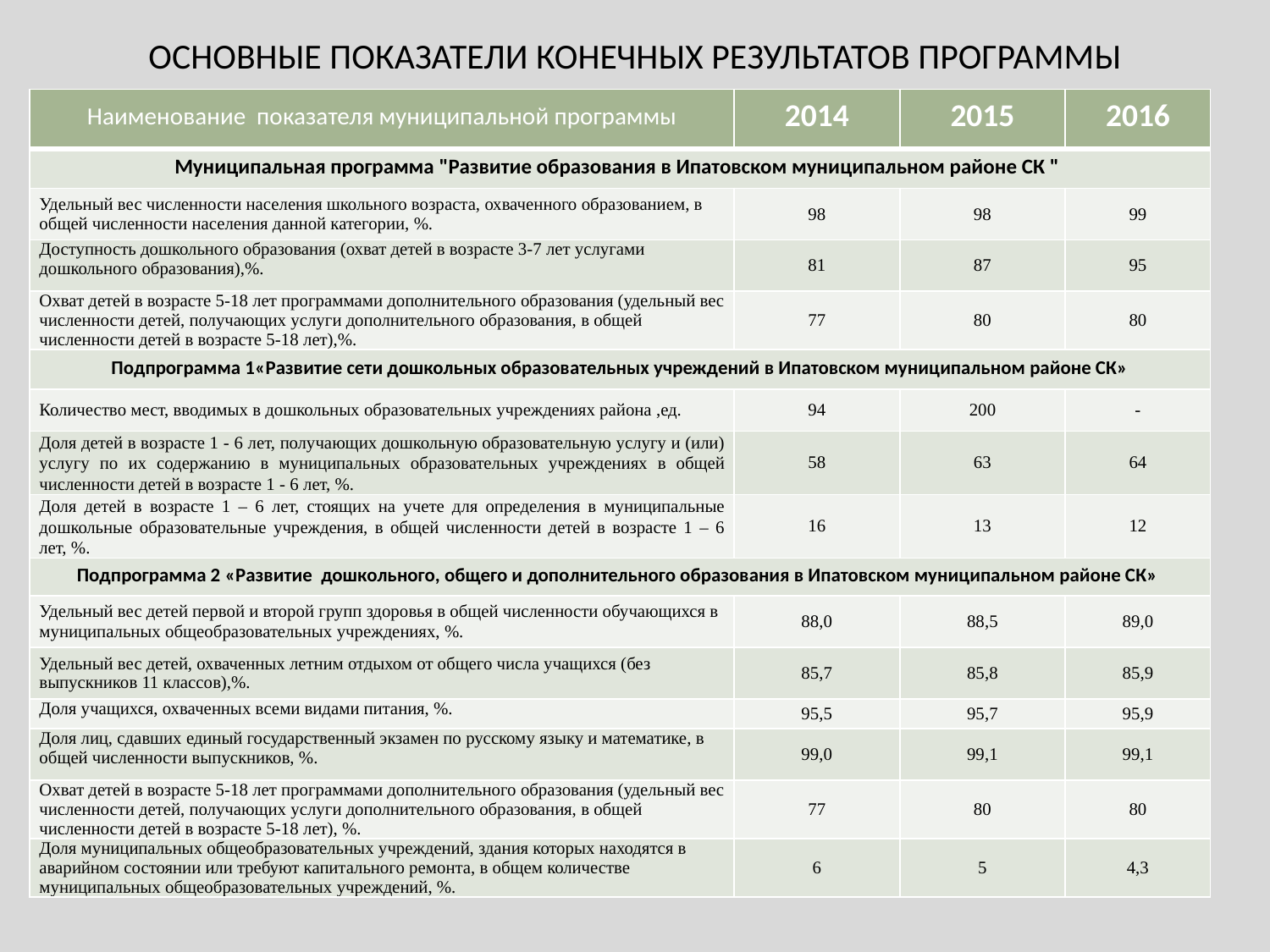

# ОСНОВНЫЕ ПОКАЗАТЕЛИ КОНЕЧНЫХ РЕЗУЛЬТАТОВ ПРОГРАММЫ
| Наименование показателя муниципальной программы | 2014 | 2015 | 2016 |
| --- | --- | --- | --- |
| Муниципальная программа "Развитие образования в Ипатовском муниципальном районе СК " |  |  |  |
| Удельный вес численности населения школьного возраста, охваченного образованием, в общей численности населения данной категории, %. | 98 | 98 | 99 |
| Доступность дошкольного образования (охват детей в возрасте 3-7 лет услугами дошкольного образования),%. | 81 | 87 | 95 |
| Охват детей в возрасте 5-18 лет программами дополнительного образования (удельный вес численности детей, получающих услуги дополнительного образования, в общей численности детей в возрасте 5-18 лет),%. | 77 | 80 | 80 |
| Подпрограмма 1«Развитие сети дошкольных образовательных учреждений в Ипатовском муниципальном районе СК» |  |  |  |
| Количество мест, вводимых в дошкольных образовательных учреждениях района ,ед. | 94 | 200 | - |
| Доля детей в возрасте 1 - 6 лет, получающих дошкольную образовательную услугу и (или) услугу по их содержанию в муниципальных образовательных учреждениях в общей численности детей в возрасте 1 - 6 лет, %. | 58 | 63 | 64 |
| Доля детей в возрасте 1 – 6 лет, стоящих на учете для определения в муниципальные дошкольные образовательные учреждения, в общей численности детей в возрасте 1 – 6 лет, %. | 16 | 13 | 12 |
| Подпрограмма 2 «Развитие дошкольного, общего и дополнительного образования в Ипатовском муниципальном районе СК» |  |  |  |
| Удельный вес детей первой и второй групп здоровья в общей численности обучающихся в муниципальных общеобразовательных учреждениях, %. | 88,0 | 88,5 | 89,0 |
| Удельный вес детей, охваченных летним отдыхом от общего числа учащихся (без выпускников 11 классов),%. | 85,7 | 85,8 | 85,9 |
| Доля учащихся, охваченных всеми видами питания, %. | 95,5 | 95,7 | 95,9 |
| Доля лиц, сдавших единый государственный экзамен по русскому языку и математике, в общей численности выпускников, %. | 99,0 | 99,1 | 99,1 |
| Охват детей в возрасте 5-18 лет программами дополнительного образования (удельный вес численности детей, получающих услуги дополнительного образования, в общей численности детей в возрасте 5-18 лет), %. | 77 | 80 | 80 |
| Доля муниципальных общеобразовательных учреждений, здания которых находятся в аварийном состоянии или требуют капитального ремонта, в общем количестве муниципальных общеобразовательных учреждений, %. | 6 | 5 | 4,3 |